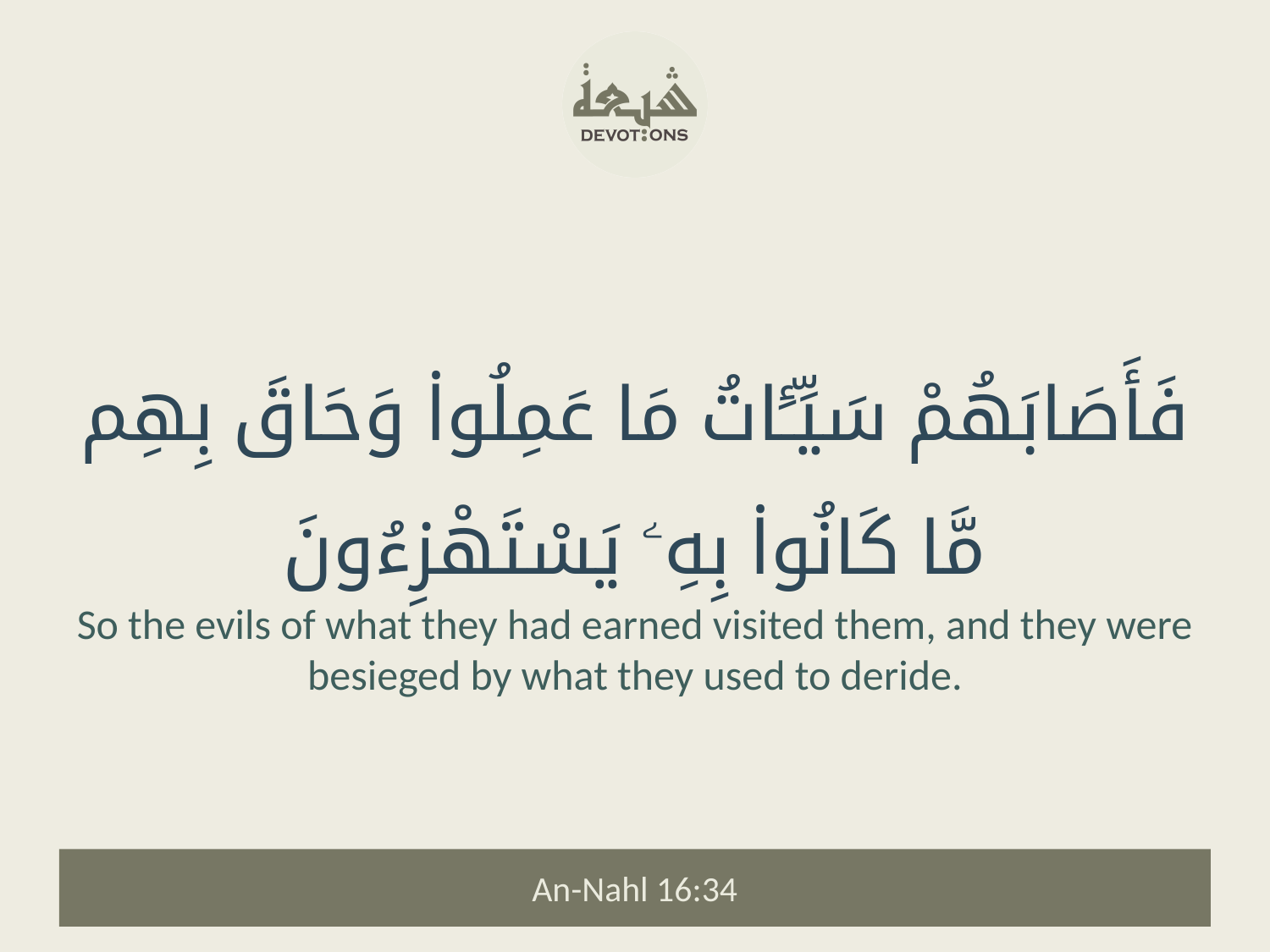

فَأَصَابَهُمْ سَيِّـَٔاتُ مَا عَمِلُوا۟ وَحَاقَ بِهِم مَّا كَانُوا۟ بِهِۦ يَسْتَهْزِءُونَ
So the evils of what they had earned visited them, and they were besieged by what they used to deride.
An-Nahl 16:34